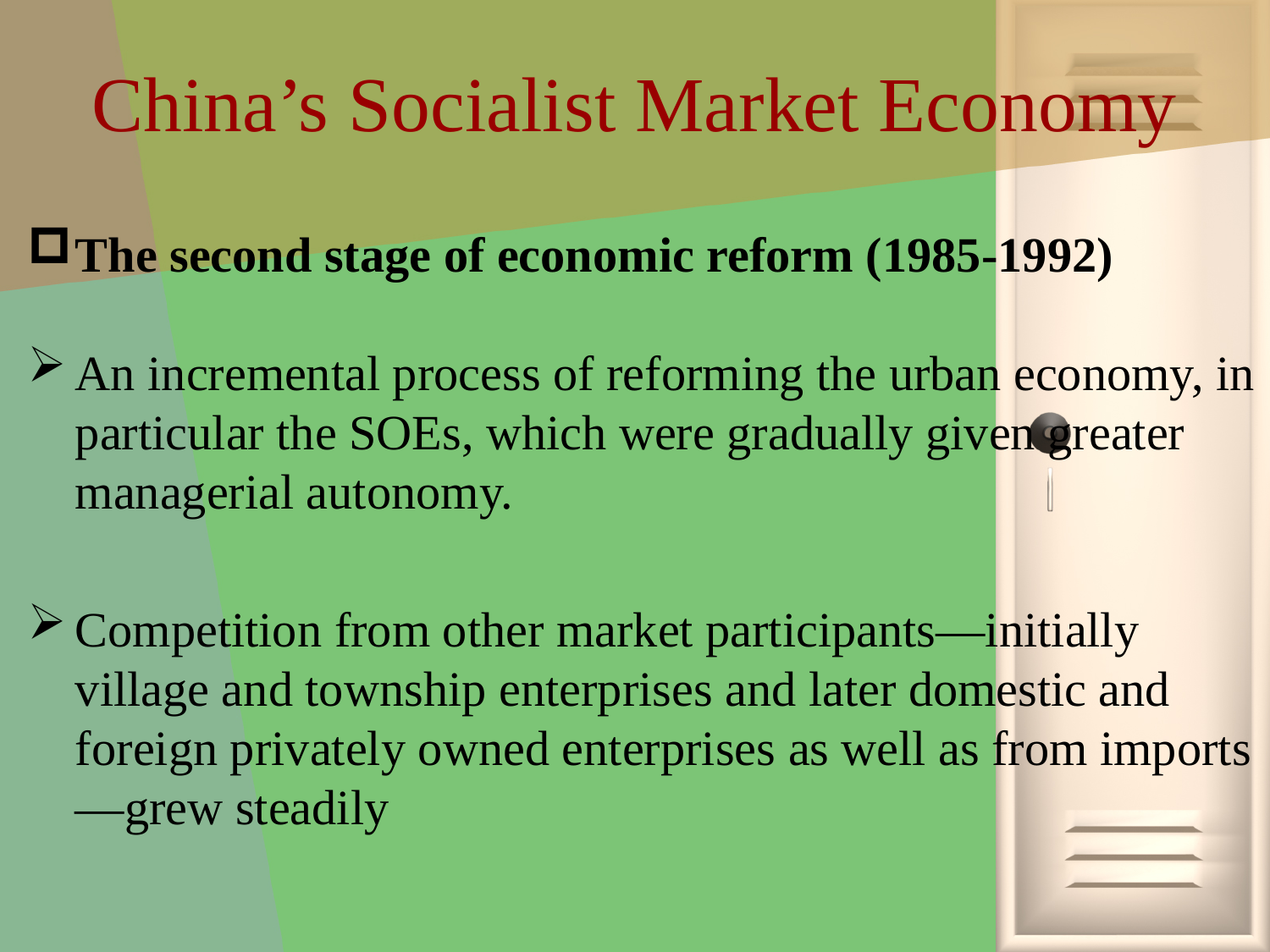

# China’s Socialist Market Economy
The second stage of economic reform (1985-1992)

An incremental process of reforming the urban economy, in particular the SOEs, which were gradually given greater managerial autonomy.

Competition from other market participants—initially village and township enterprises and later domestic and foreign privately owned enterprises as well as from imports—grew steadily